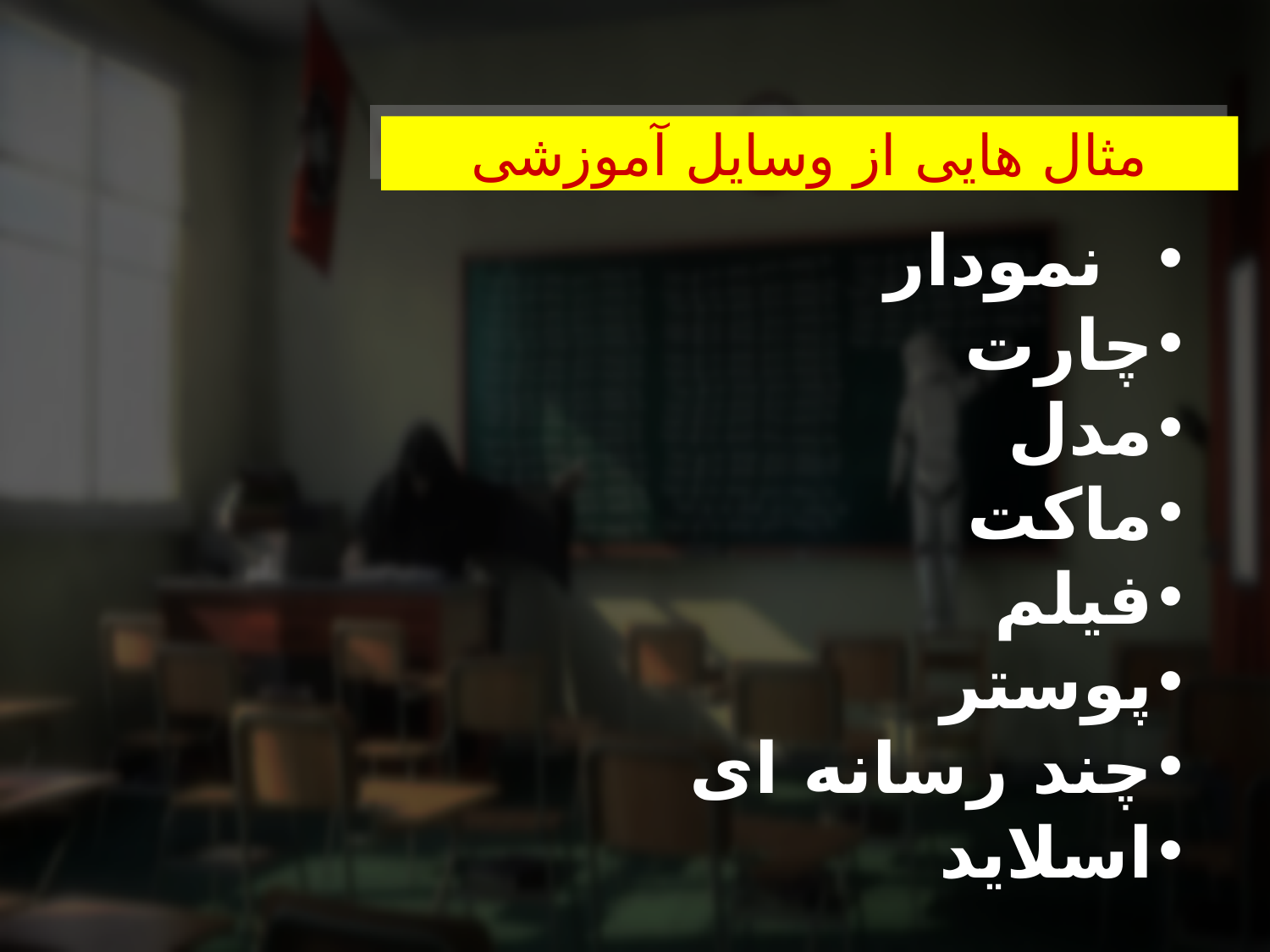

مثال هایی از وسایل آموزشی
  نمودار
چارت
مدل
ماکت
فیلم
پوستر
چند رسانه ای
اسلاید